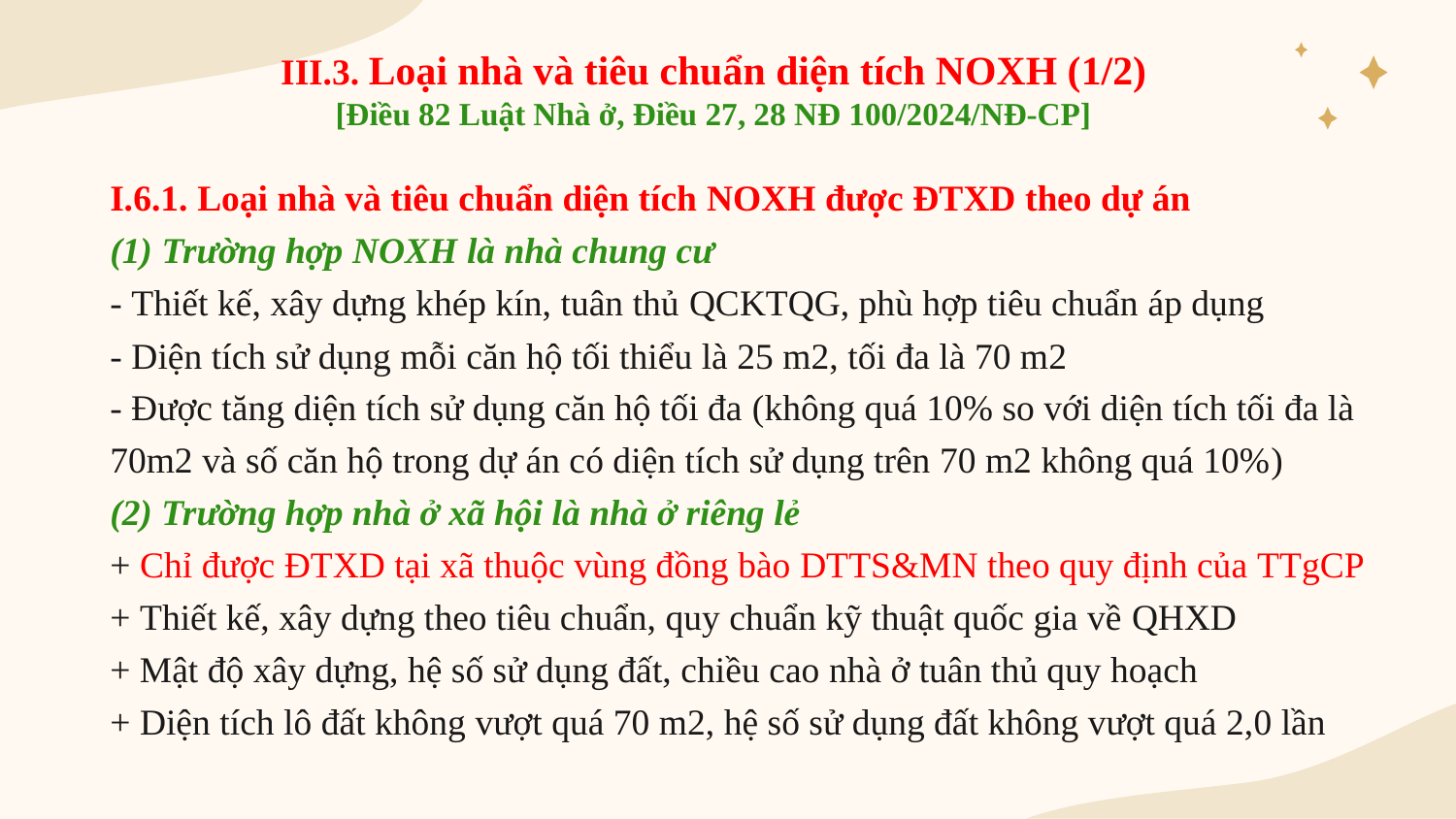

III.3. Loại nhà và tiêu chuẩn diện tích NOXH (1/2)
[Điều 82 Luật Nhà ở, Điều 27, 28 NĐ 100/2024/NĐ-CP]

# I.6.1. Loại nhà và tiêu chuẩn diện tích NOXH được ĐTXD theo dự án (1) Trường hợp NOXH là nhà chung cư - Thiết kế, xây dựng khép kín, tuân thủ QCKTQG, phù hợp tiêu chuẩn áp dụng - Diện tích sử dụng mỗi căn hộ tối thiểu là 25 m2, tối đa là 70 m2 - Được tăng diện tích sử dụng căn hộ tối đa (không quá 10% so với diện tích tối đa là 70m2 và số căn hộ trong dự án có diện tích sử dụng trên 70 m2 không quá 10%) (2) Trường hợp nhà ở xã hội là nhà ở riêng lẻ + Chỉ được ĐTXD tại xã thuộc vùng đồng bào DTTS&MN theo quy định của TTgCP + Thiết kế, xây dựng theo tiêu chuẩn, quy chuẩn kỹ thuật quốc gia về QHXD + Mật độ xây dựng, hệ số sử dụng đất, chiều cao nhà ở tuân thủ quy hoạch + Diện tích lô đất không vượt quá 70 m2, hệ số sử dụng đất không vượt quá 2,0 lần